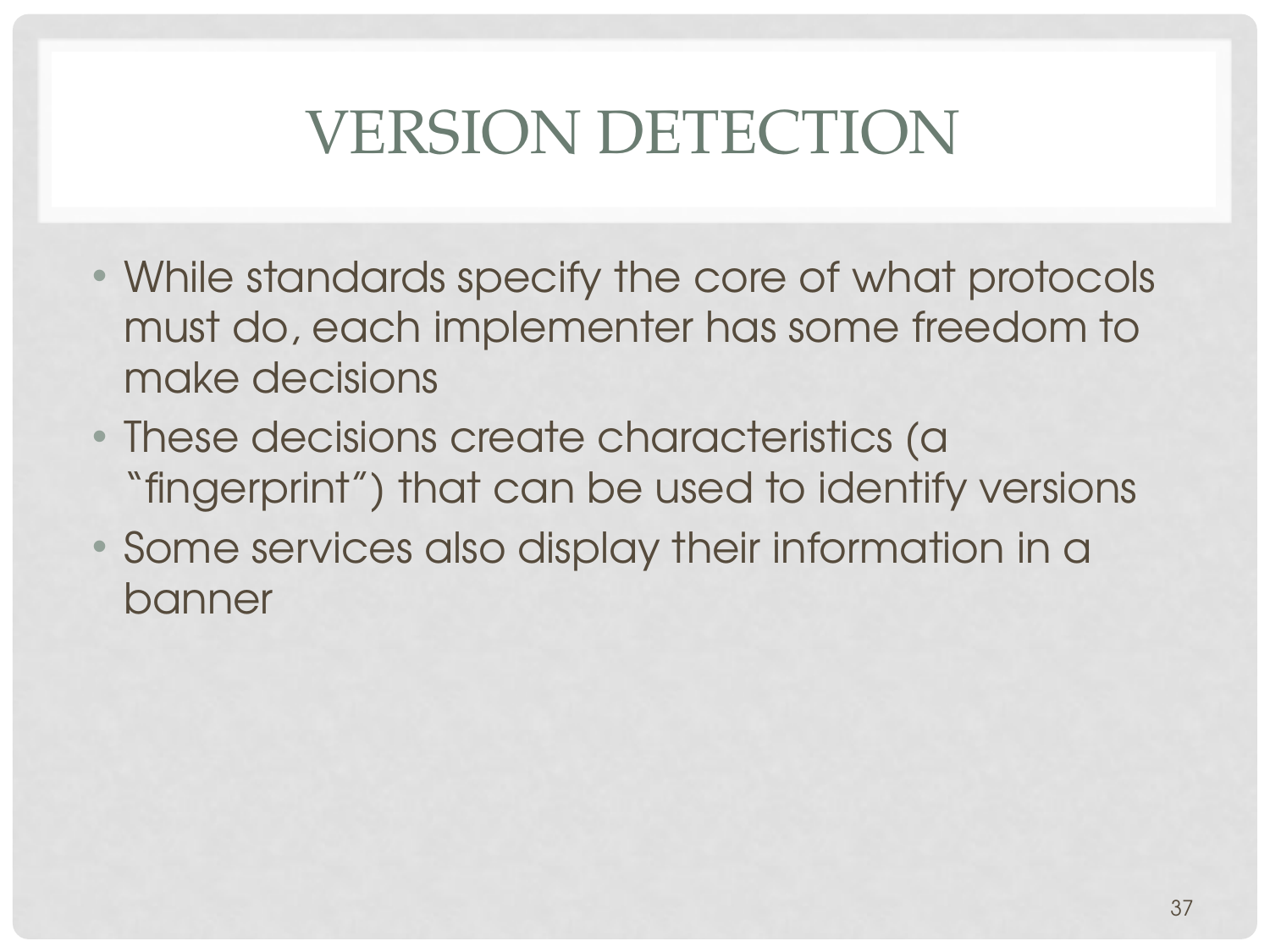

# Version Detection
While standards specify the core of what protocols must do, each implementer has some freedom to make decisions
These decisions create characteristics (a “fingerprint”) that can be used to identify versions
Some services also display their information in a banner
37